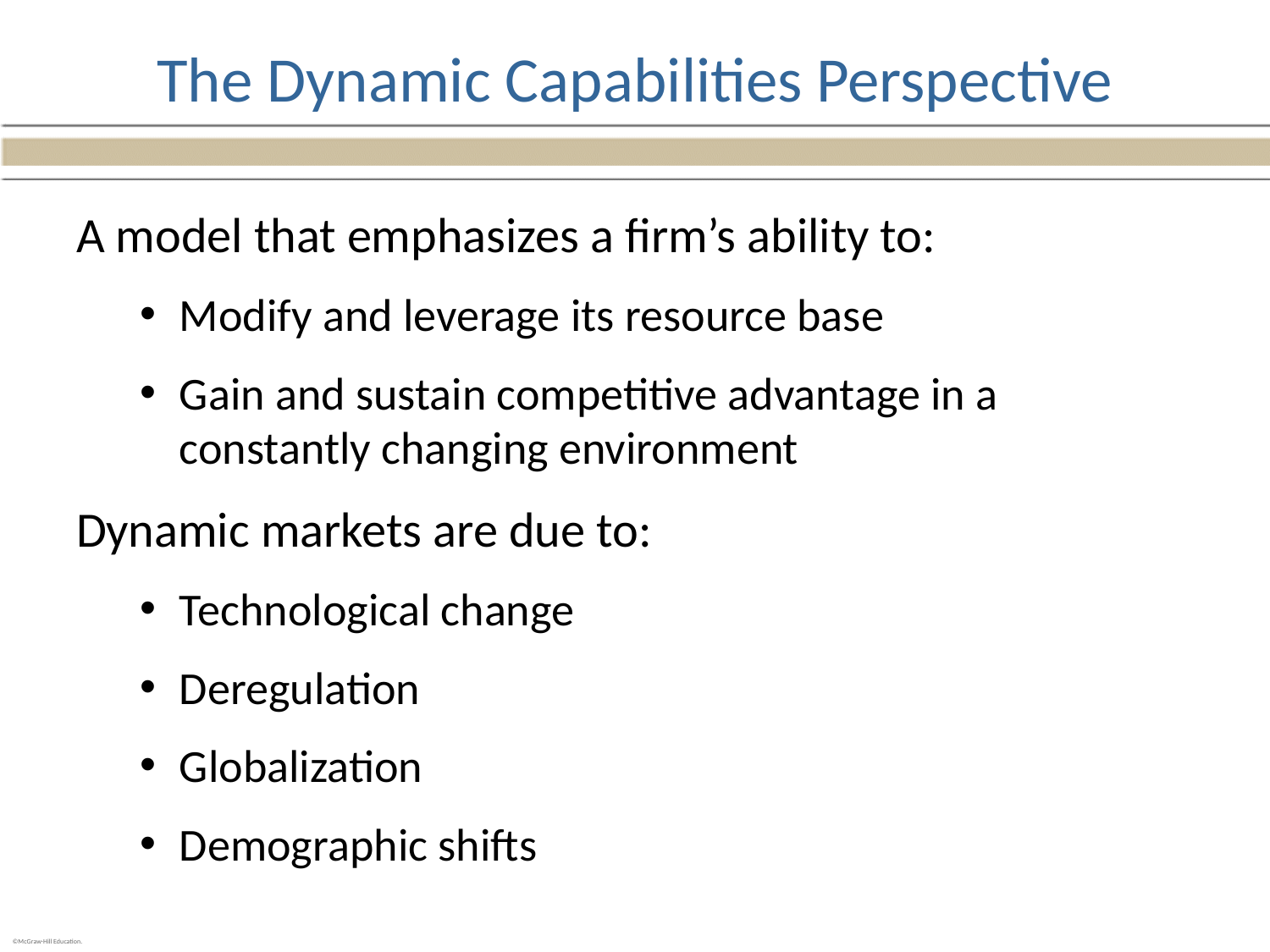

# The Dynamic Capabilities Perspective
A model that emphasizes a firm’s ability to:
Modify and leverage its resource base
Gain and sustain competitive advantage in a constantly changing environment
Dynamic markets are due to:
Technological change
Deregulation
Globalization
Demographic shifts